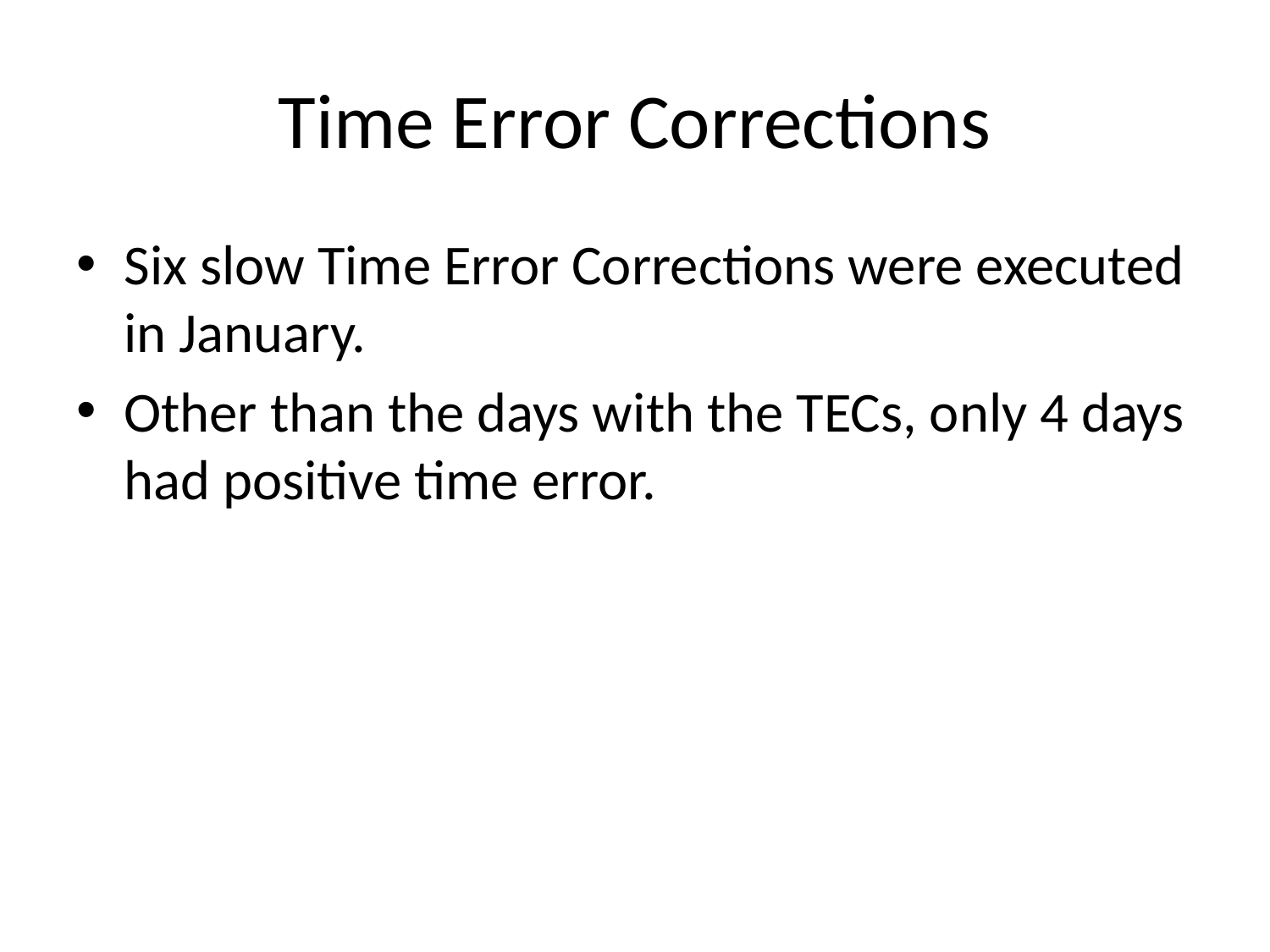

# Time Error Corrections
Six slow Time Error Corrections were executed in January.
Other than the days with the TECs, only 4 days had positive time error.